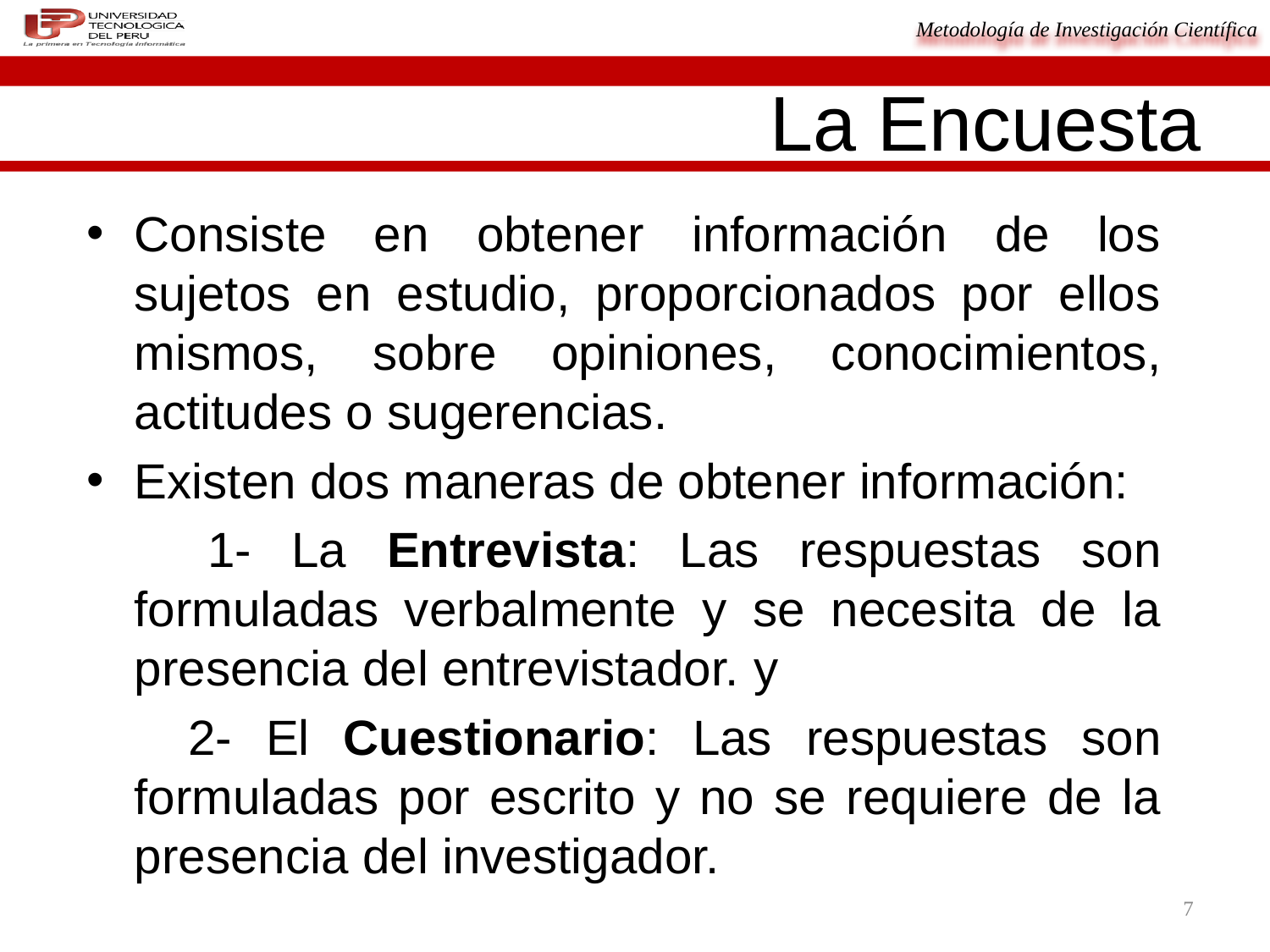

# La Encuesta
Consiste en obtener información de los sujetos en estudio, proporcionados por ellos mismos, sobre opiniones, conocimientos, actitudes o sugerencias.
Existen dos maneras de obtener información:
   1- La Entrevista: Las respuestas son formuladas verbalmente y se necesita de la presencia del entrevistador. y
   2- El Cuestionario: Las respuestas son formuladas por escrito y no se requiere de la presencia del investigador.
7